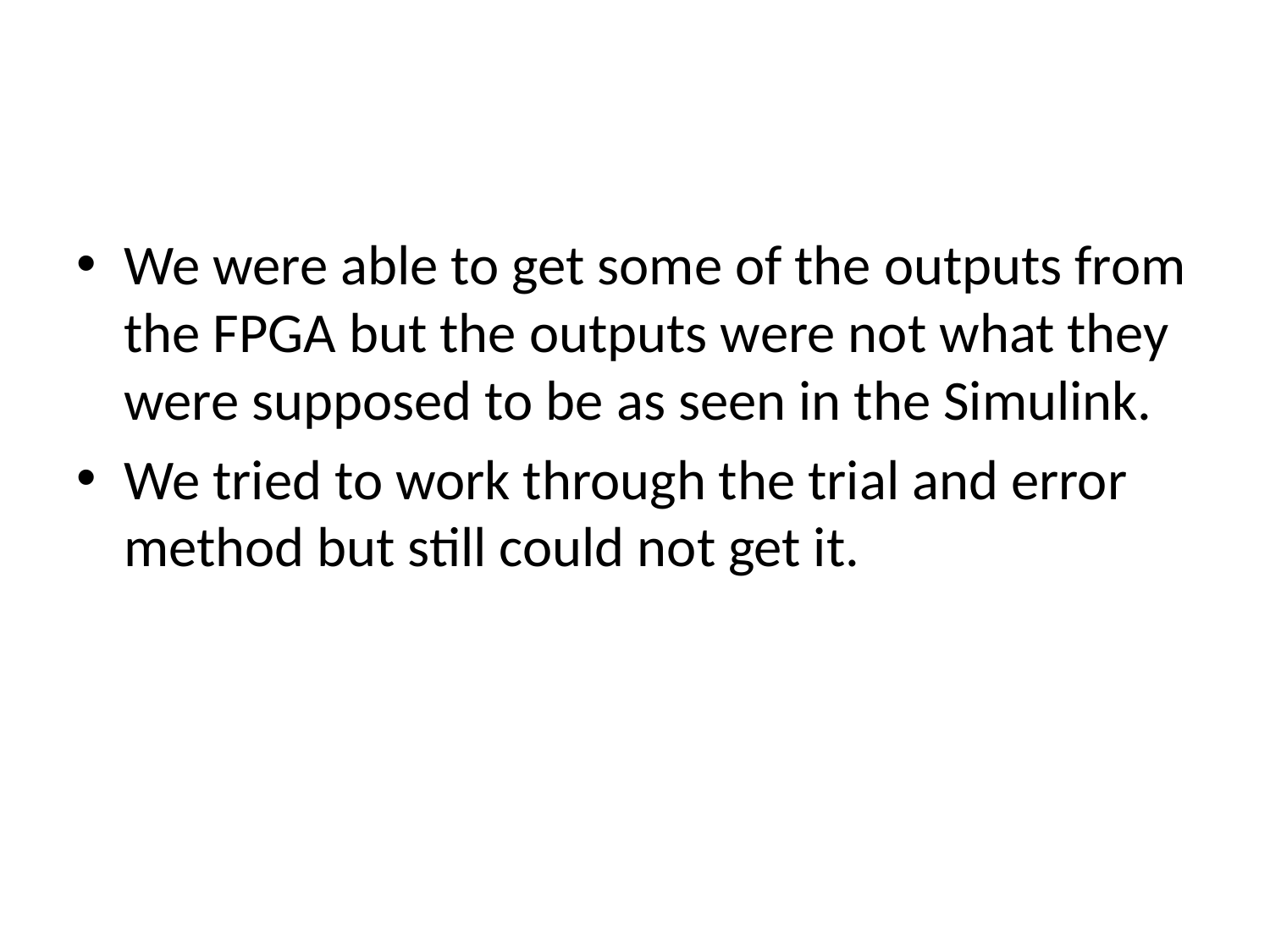

We were able to get some of the outputs from the FPGA but the outputs were not what they were supposed to be as seen in the Simulink.
We tried to work through the trial and error method but still could not get it.